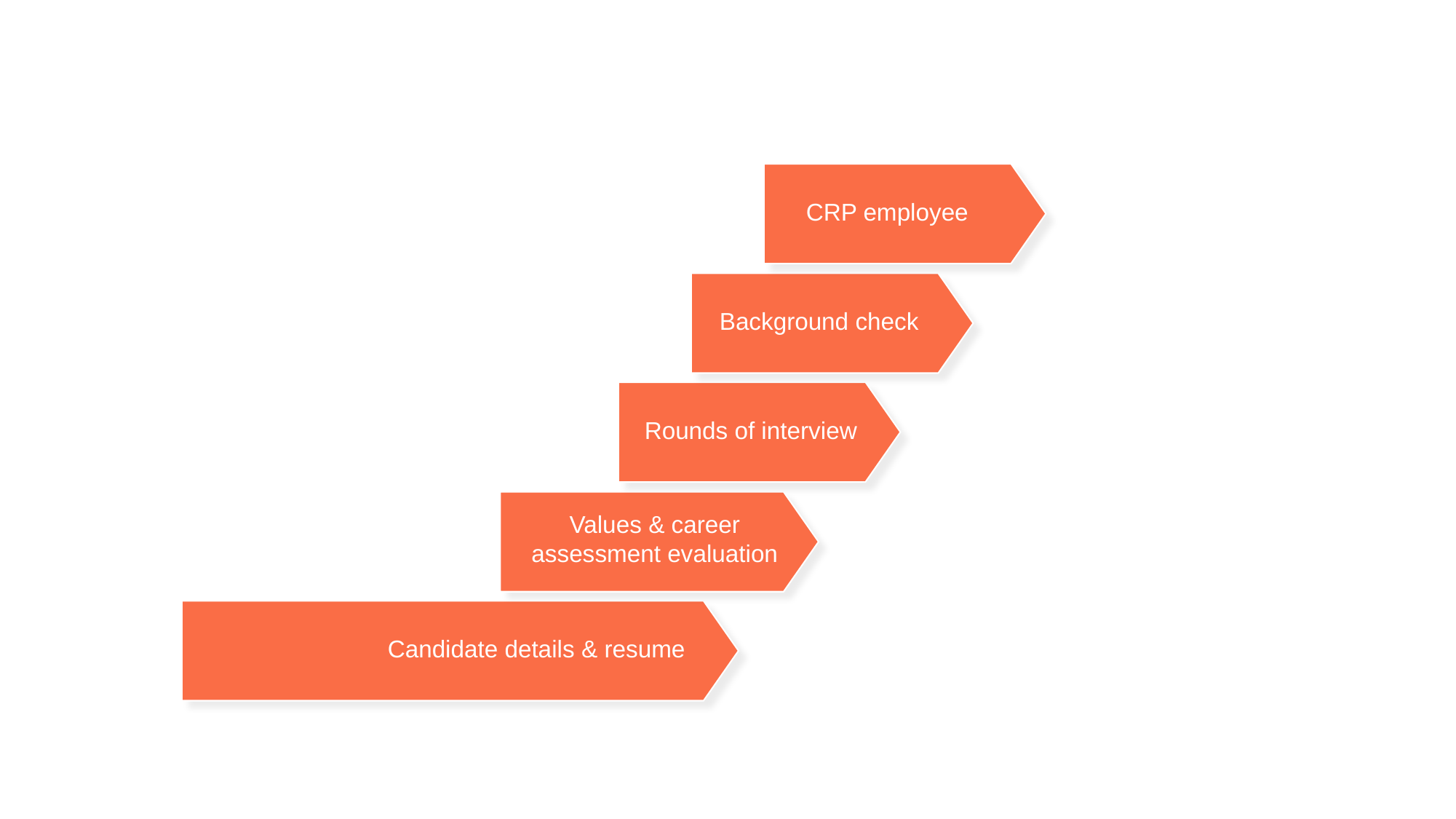

CRP employee

Background check

Rounds of interview

Values & career assessment evaluation

Candidate details & resume